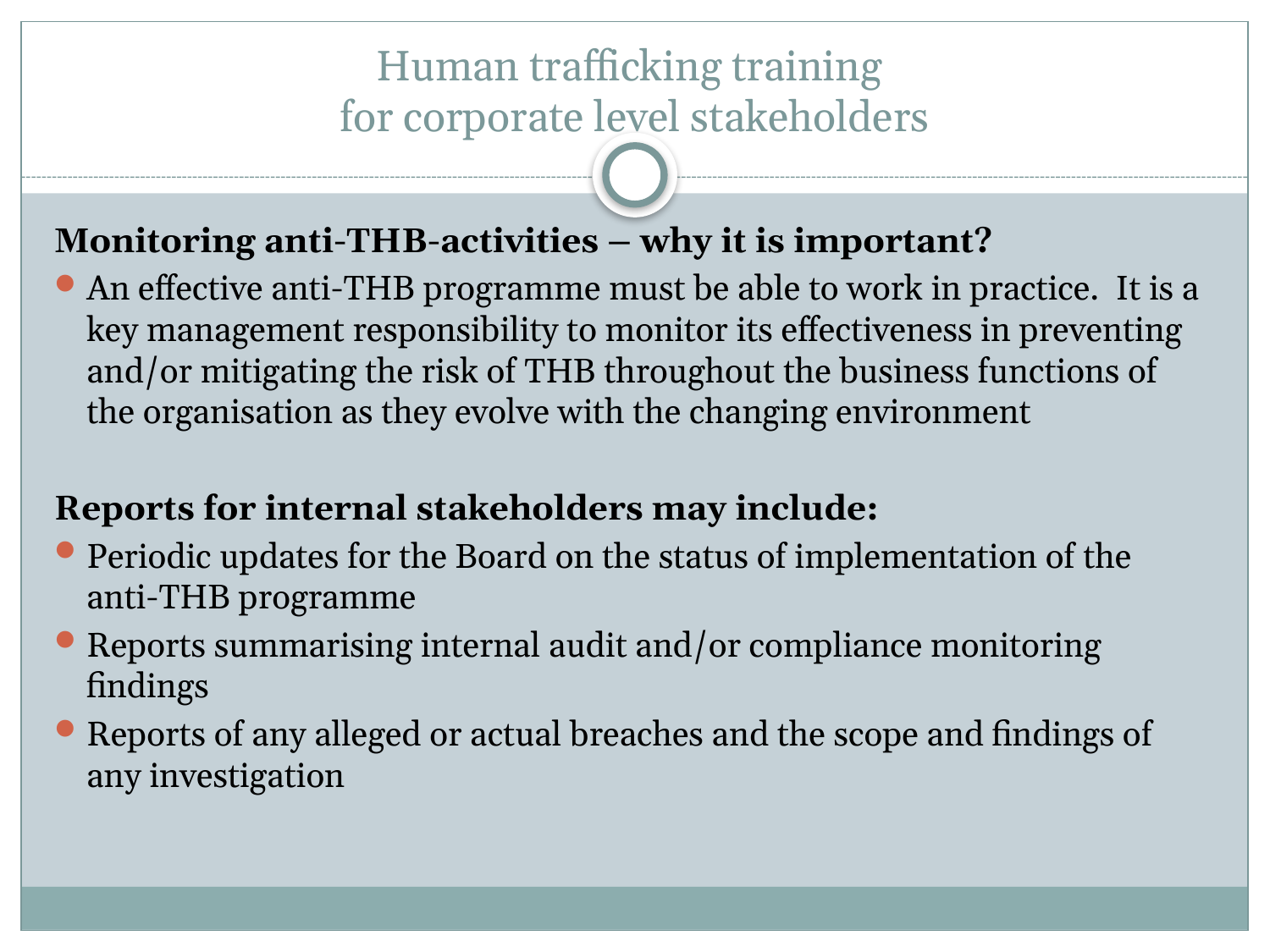

# Human trafficking training for corporate level stakeholders
Monitoring anti-THB-activities – why it is important?
An effective anti-THB programme must be able to work in practice.  It is a key management responsibility to monitor its effectiveness in preventing and/or mitigating the risk of THB throughout the business functions of the organisation as they evolve with the changing environment

Reports for internal stakeholders may include:
Periodic updates for the Board on the status of implementation of the anti-THB programme
Reports summarising internal audit and/or compliance monitoring findings
Reports of any alleged or actual breaches and the scope and findings of any investigation